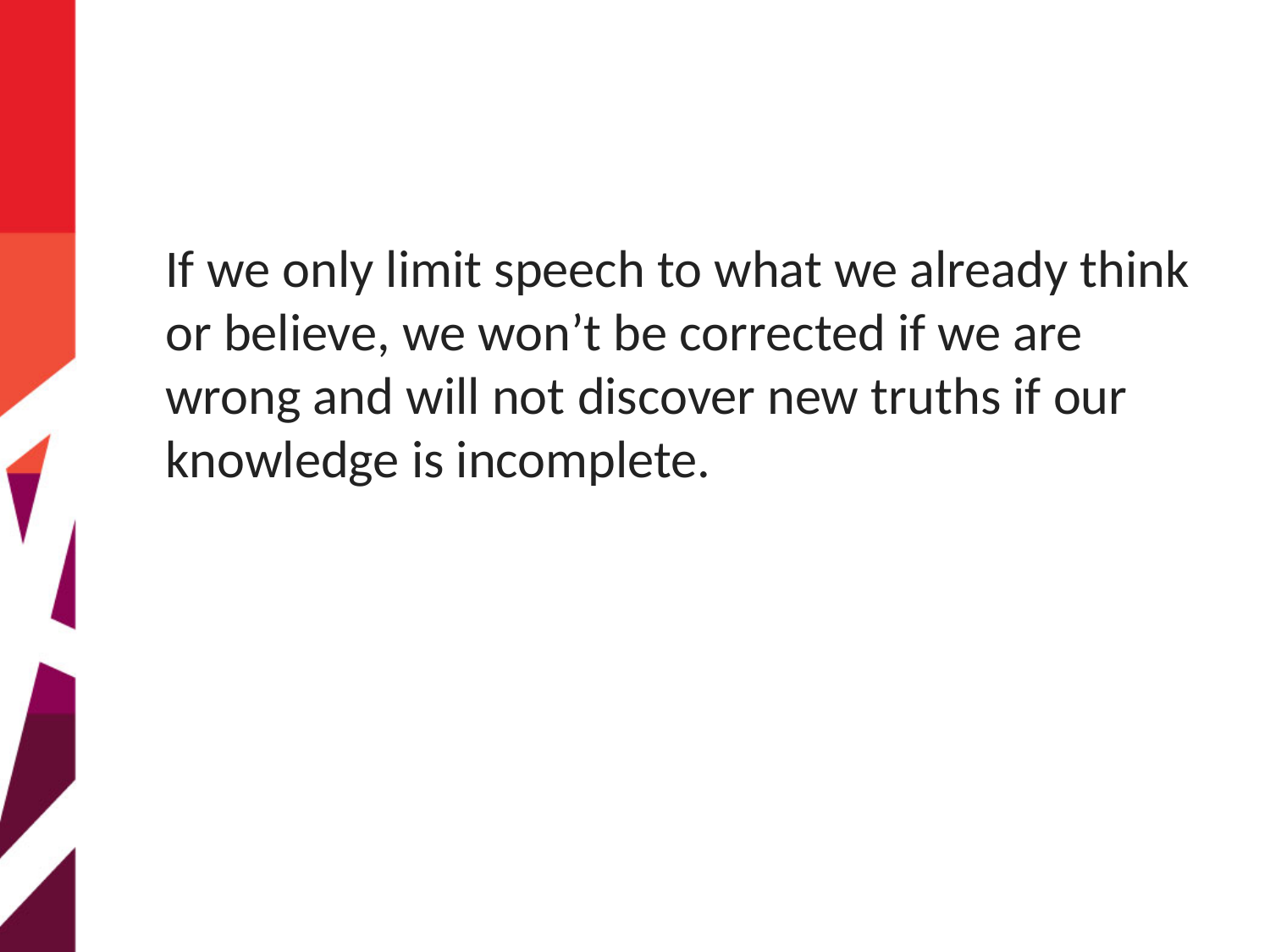

If we only limit speech to what we already think or believe, we won’t be corrected if we are wrong and will not discover new truths if our knowledge is incomplete.